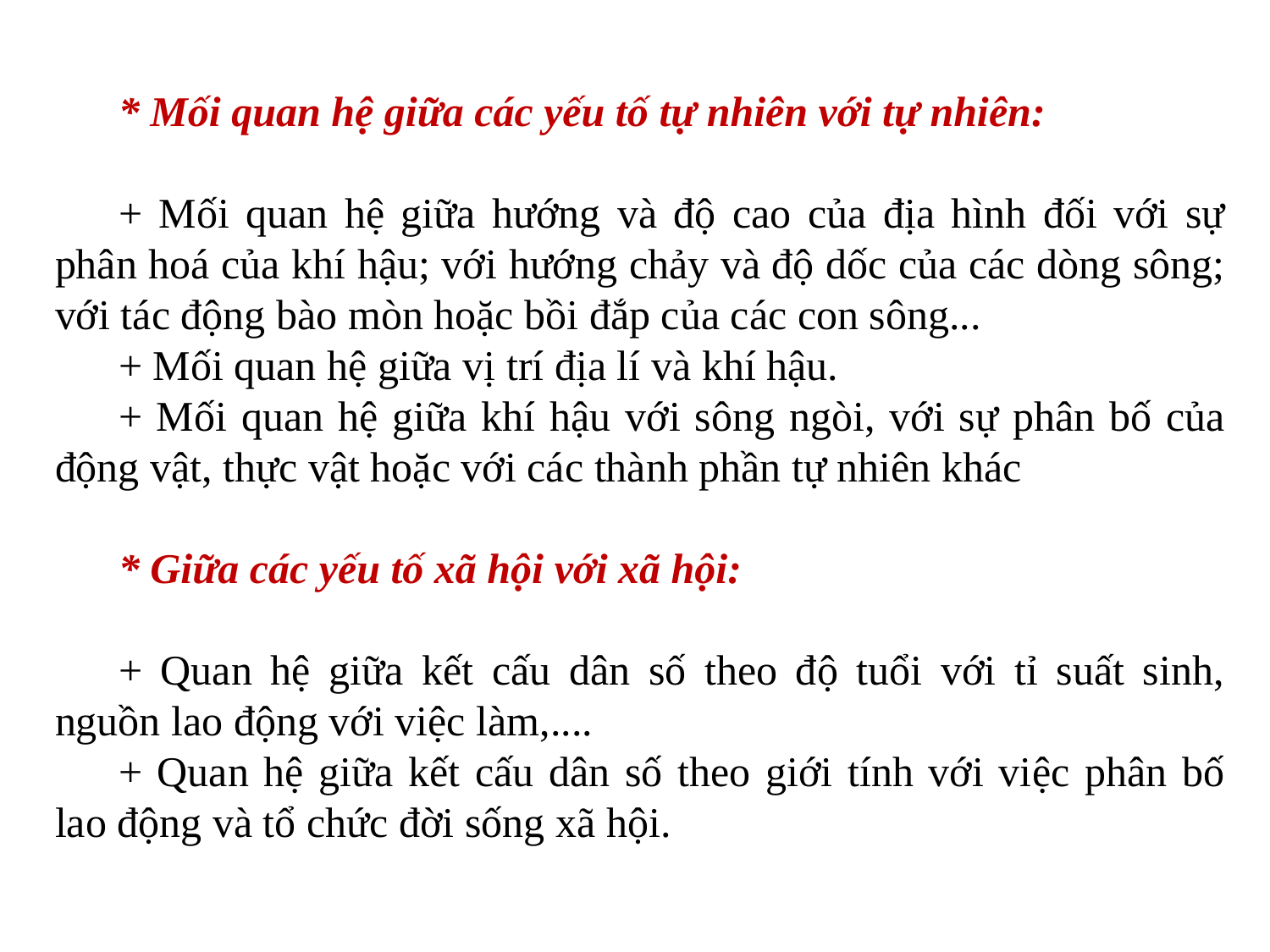

* Mối quan hệ giữa các yếu tố tự nhiên với tự nhiên:

+ Mối quan hệ giữa hướng và độ cao của địa hình đối với sự phân hoá của khí hậu; với hướng chảy và độ dốc của các dòng sông; với tác động bào mòn hoặc bồi đắp của các con sông...
+ Mối quan hệ giữa vị trí địa lí và khí hậu.
+ Mối quan hệ giữa khí hậu với sông ngòi, với sự phân bố của động vật, thực vật hoặc với các thành phần tự nhiên khác

* Giữa các yếu tố xã hội với xã hội:

+ Quan hệ giữa kết cấu dân số theo độ tuổi với tỉ suất sinh, nguồn lao động với việc làm,....
+ Quan hệ giữa kết cấu dân số theo giới tính với việc phân bố lao động và tổ chức đời sống xã hội.